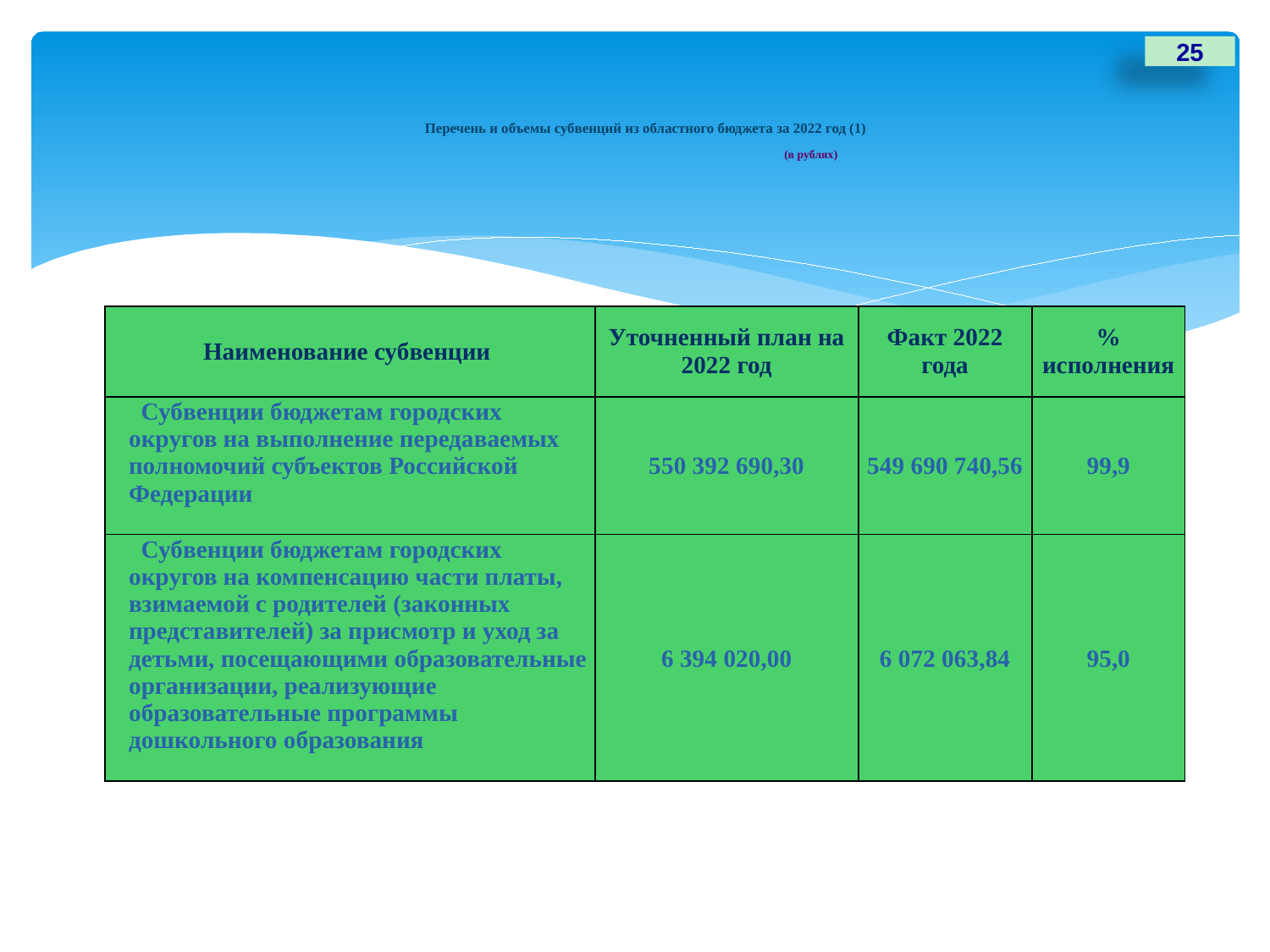

25
# Перечень и объемы субвенций из областного бюджета за 2022 год (1) (в рублях)
| Наименование субвенции | Уточненный план на 2022 год | Факт 2022 года | % исполнения |
| --- | --- | --- | --- |
| Субвенции бюджетам городских округов на выполнение передаваемых полномочий субъектов Российской Федерации | 550 392 690,30 | 549 690 740,56 | 99,9 |
| Субвенции бюджетам городских округов на компенсацию части платы, взимаемой с родителей (законных представителей) за присмотр и уход за детьми, посещающими образовательные организации, реализующие образовательные программы дошкольного образования | 6 394 020,00 | 6 072 063,84 | 95,0 |